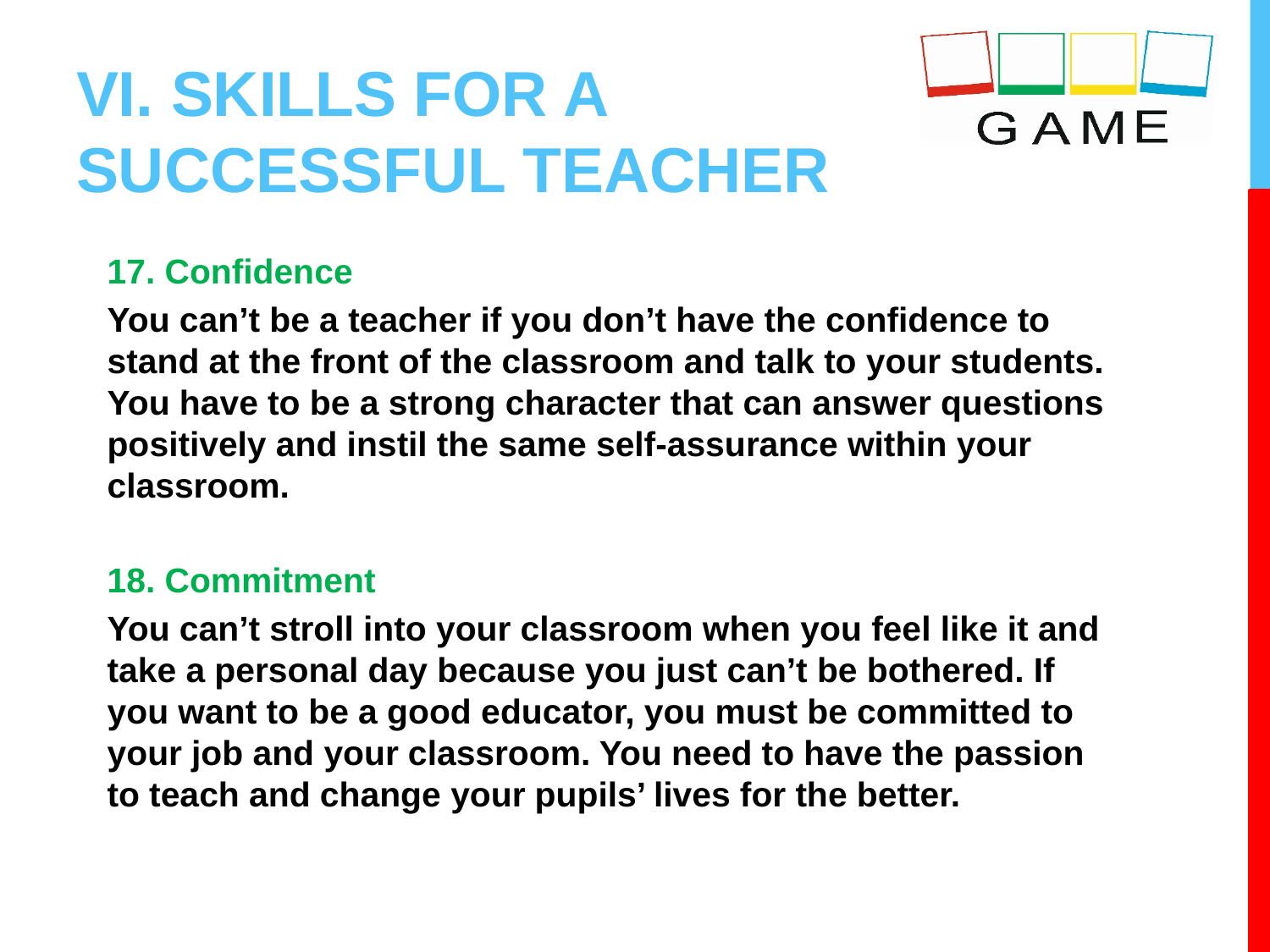

# VI. SKILLS FOR A SUCCESSFUL TEACHER
17. Confidence
You can’t be a teacher if you don’t have the confidence to stand at the front of the classroom and talk to your students. You have to be a strong character that can answer questions positively and instil the same self-assurance within your classroom.

18. Commitment
You can’t stroll into your classroom when you feel like it and take a personal day because you just can’t be bothered. If you want to be a good educator, you must be committed to your job and your classroom. You need to have the passion to teach and change your pupils’ lives for the better.